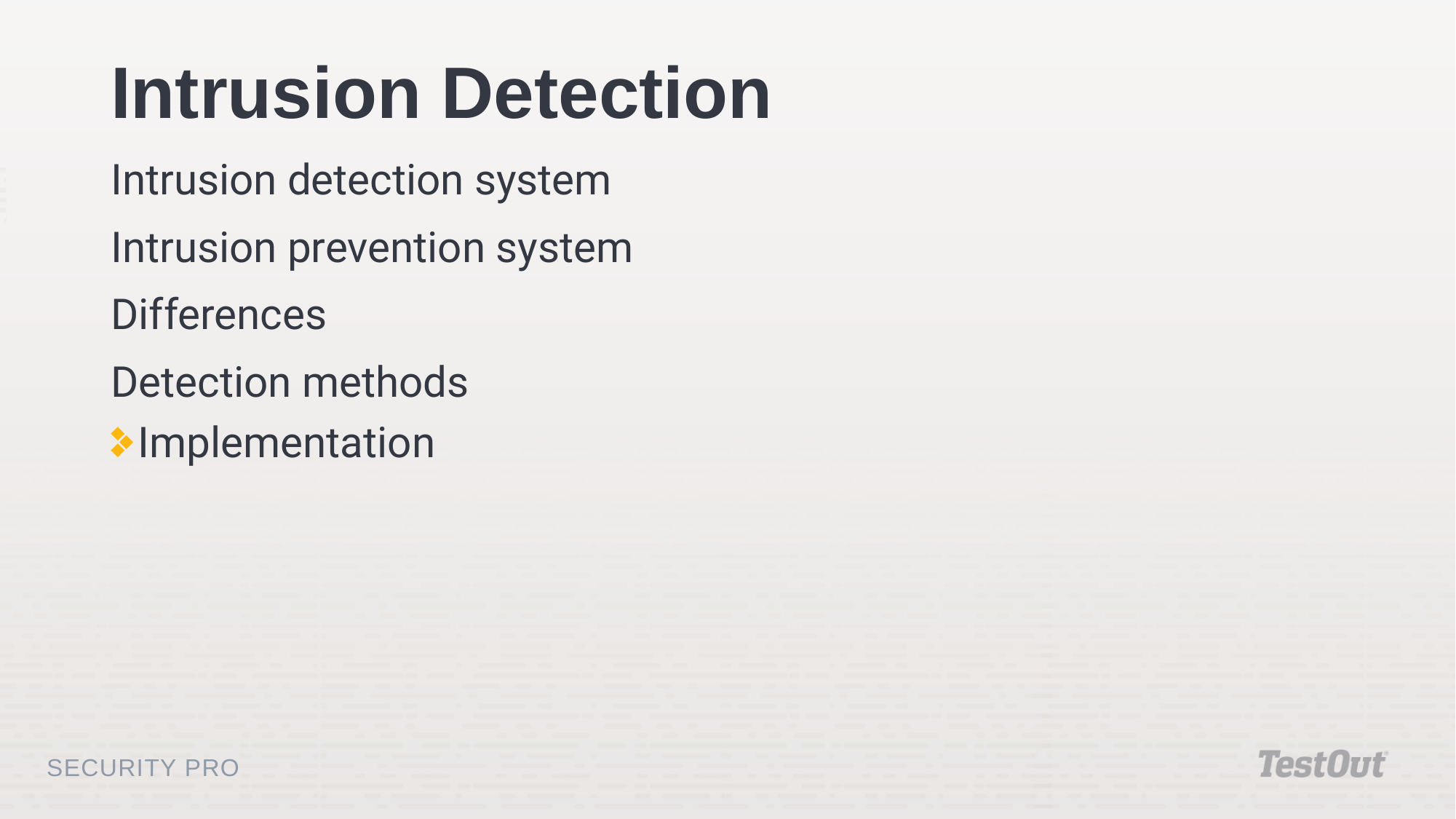

# Intrusion Detection
Intrusion detection system
Intrusion prevention system
Differences
Detection methods
Implementation
Security Pro